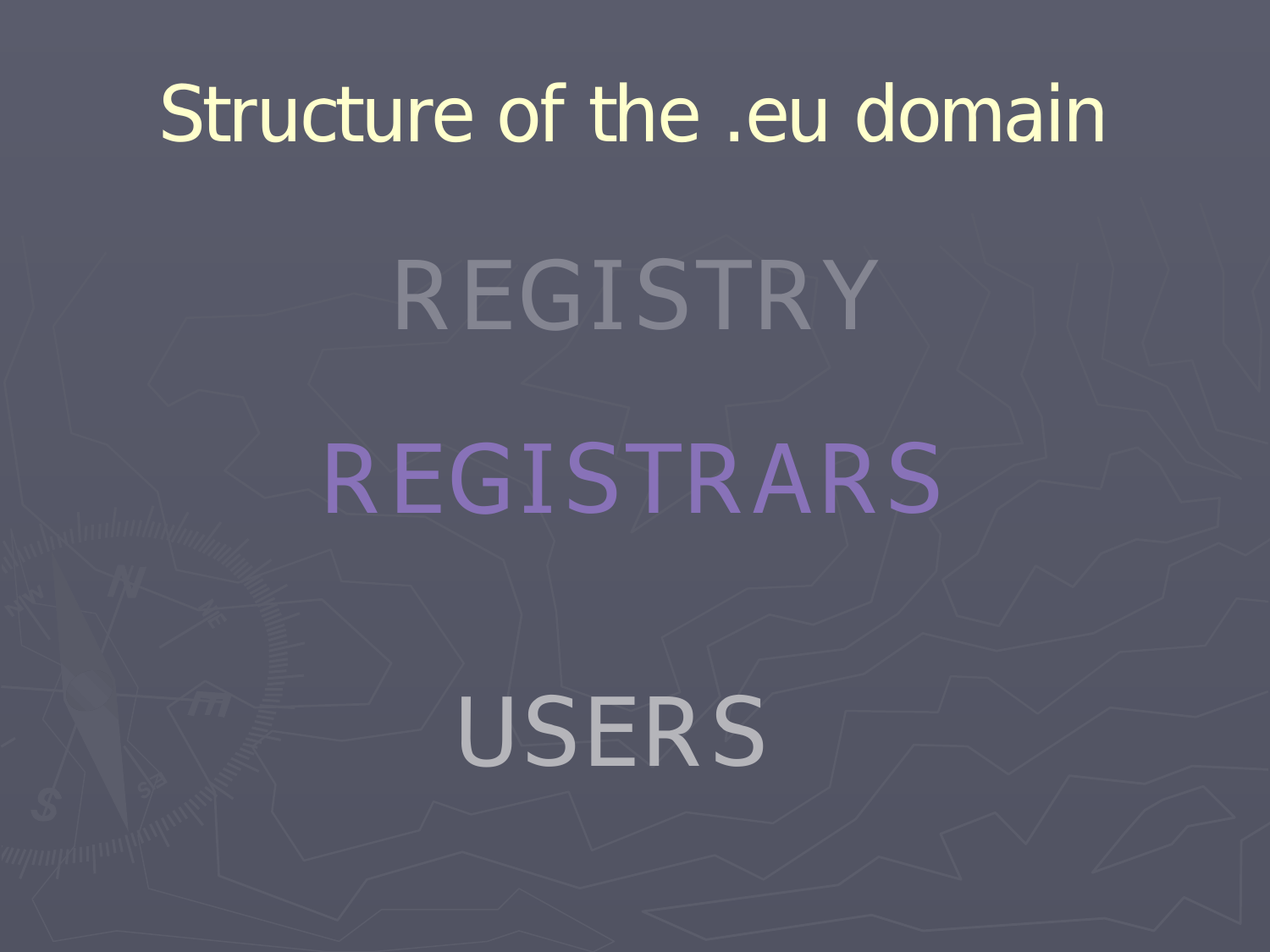

Structure of the .eu domain

REGISTRY
REGISTRARS
USERS